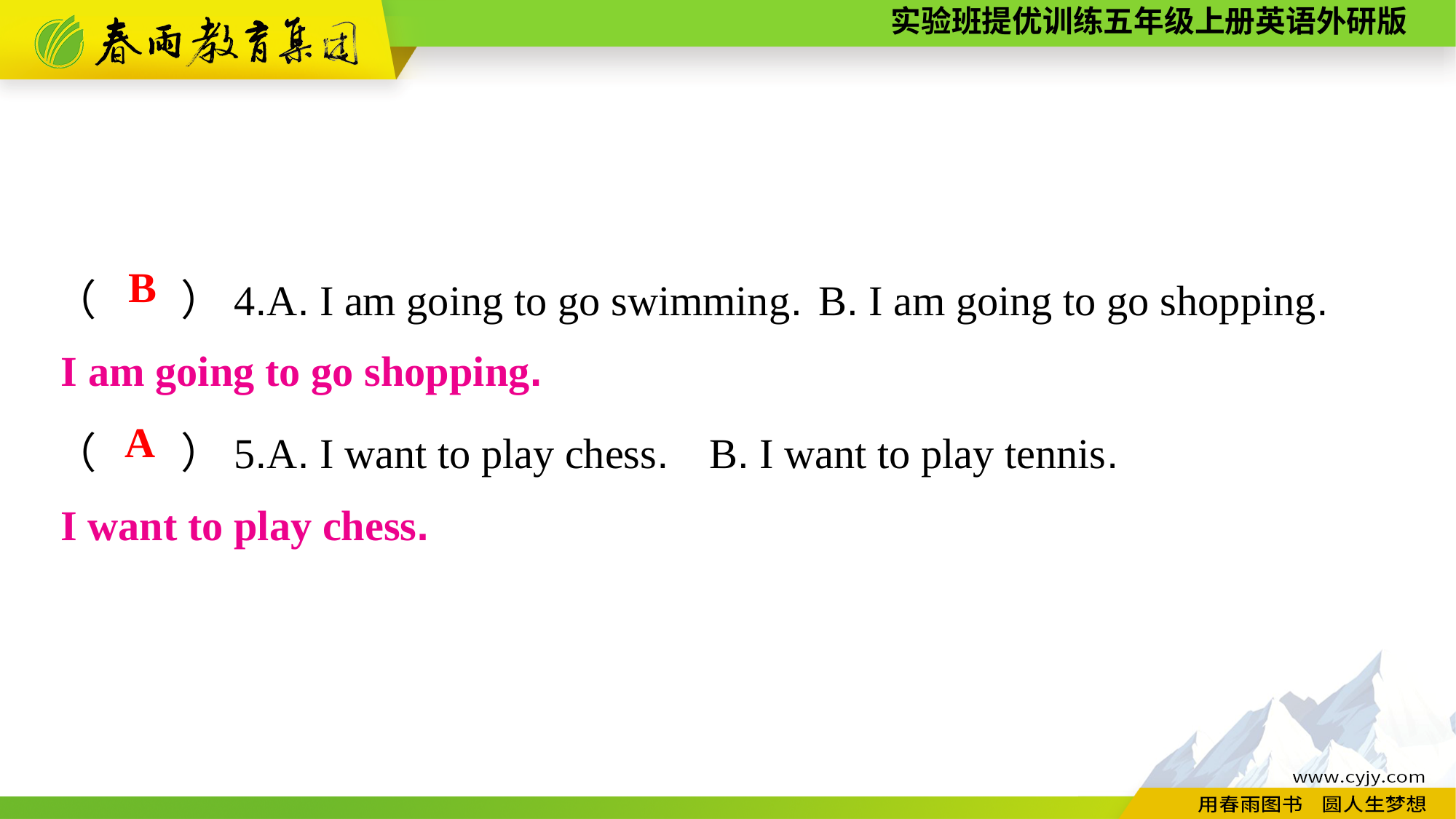

（　　）4.A. I am going to go swimming.	B. I am going to go shopping.

（　　）5.A. I want to play chess.	B. I want to play tennis.
B
I am going to go shopping.
A
I want to play chess.